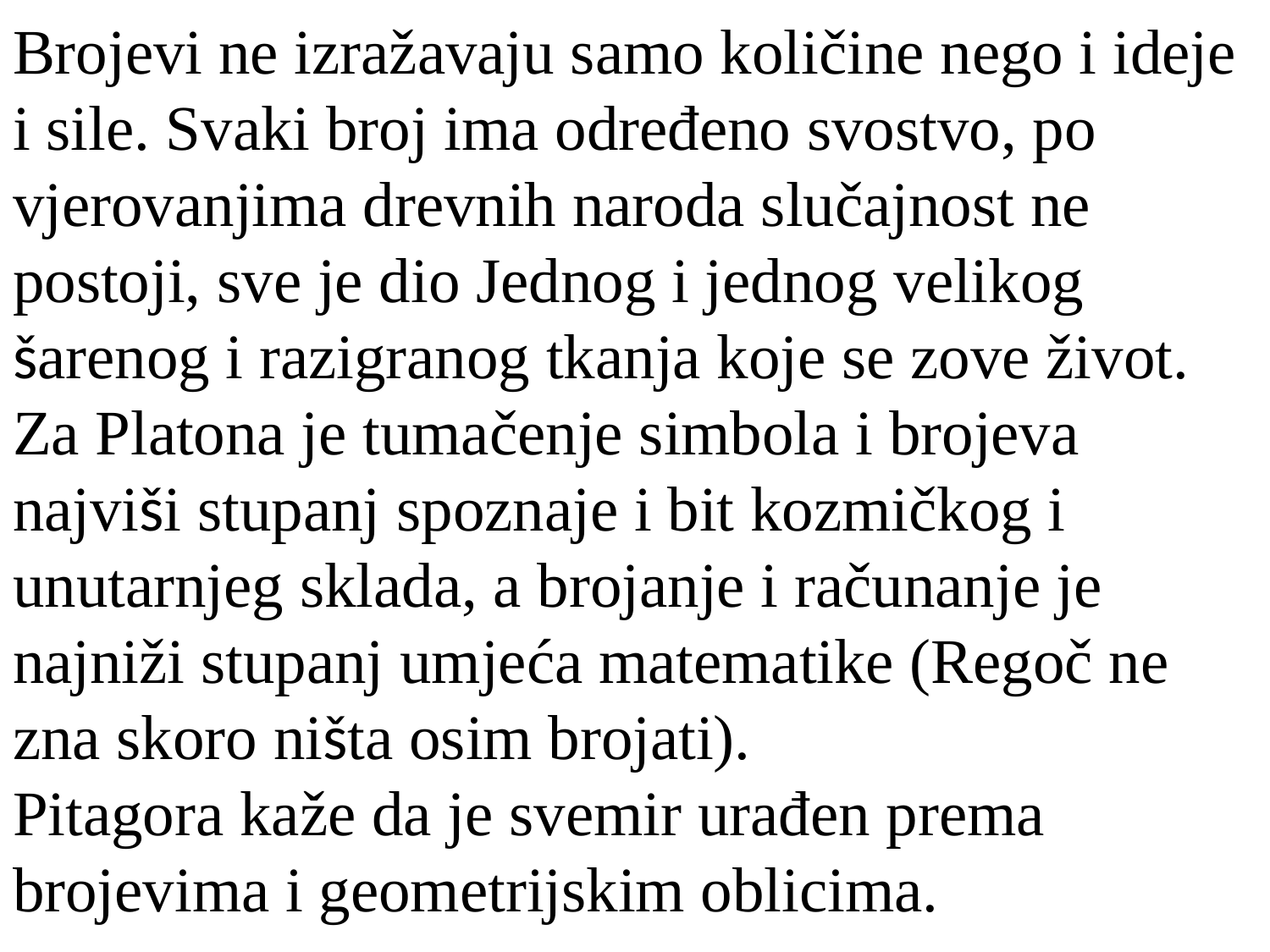

Brojevi ne izražavaju samo količine nego i ideje i sile. Svaki broj ima određeno svostvo, po vjerovanjima drevnih naroda slučajnost ne postoji, sve je dio Jednog i jednog velikog šarenog i razigranog tkanja koje se zove život.
Za Platona je tumačenje simbola i brojeva najviši stupanj spoznaje i bit kozmičkog i unutarnjeg sklada, a brojanje i računanje je najniži stupanj umjeća matematike (Regoč ne zna skoro ništa osim brojati).
Pitagora kaže da je svemir urađen prema brojevima i geometrijskim oblicima.